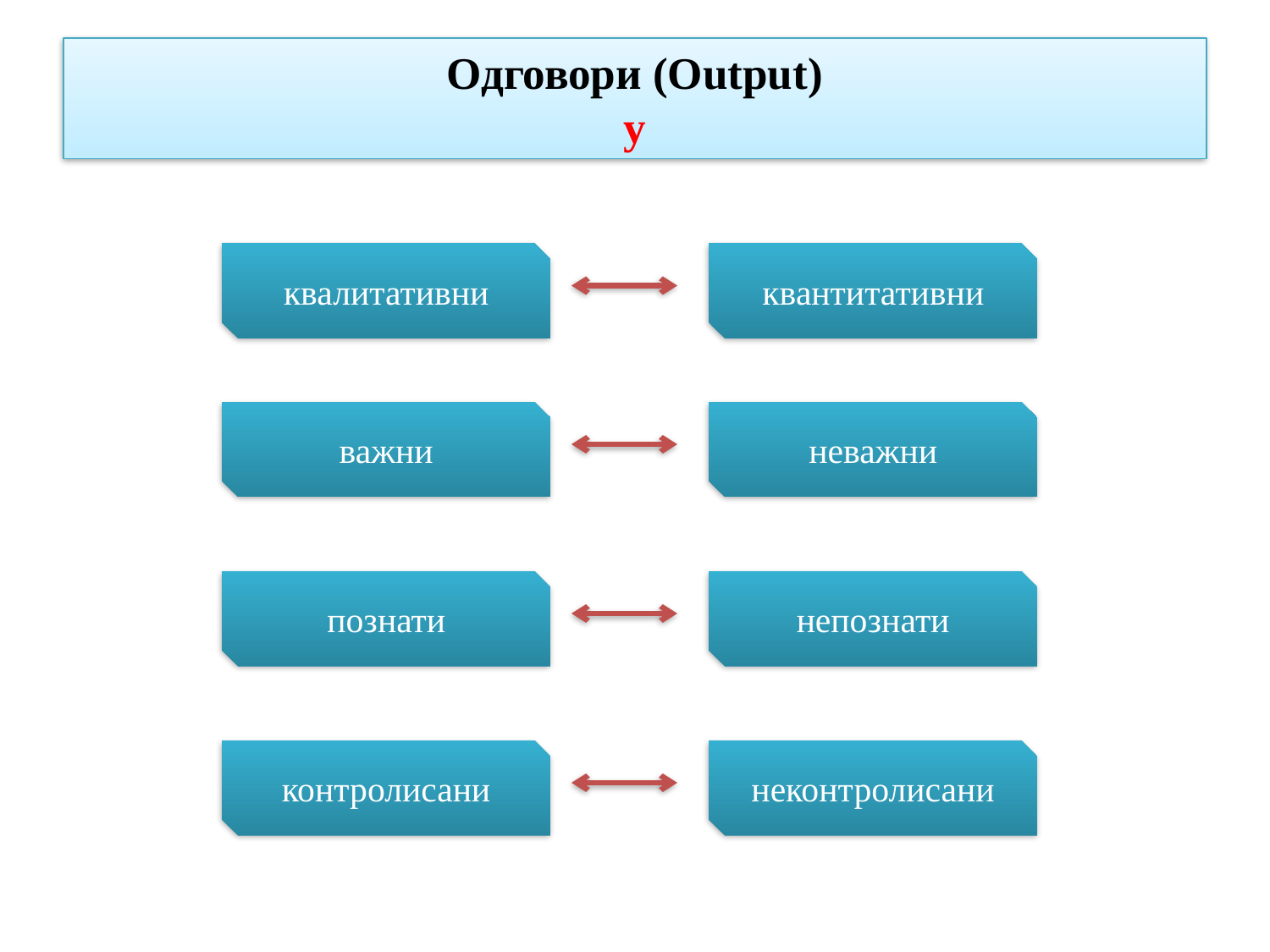

# Одговори (Output) у
квалитативни
квантитативни
важни
неважни
познати
непознати
контролисани
неконтролисани